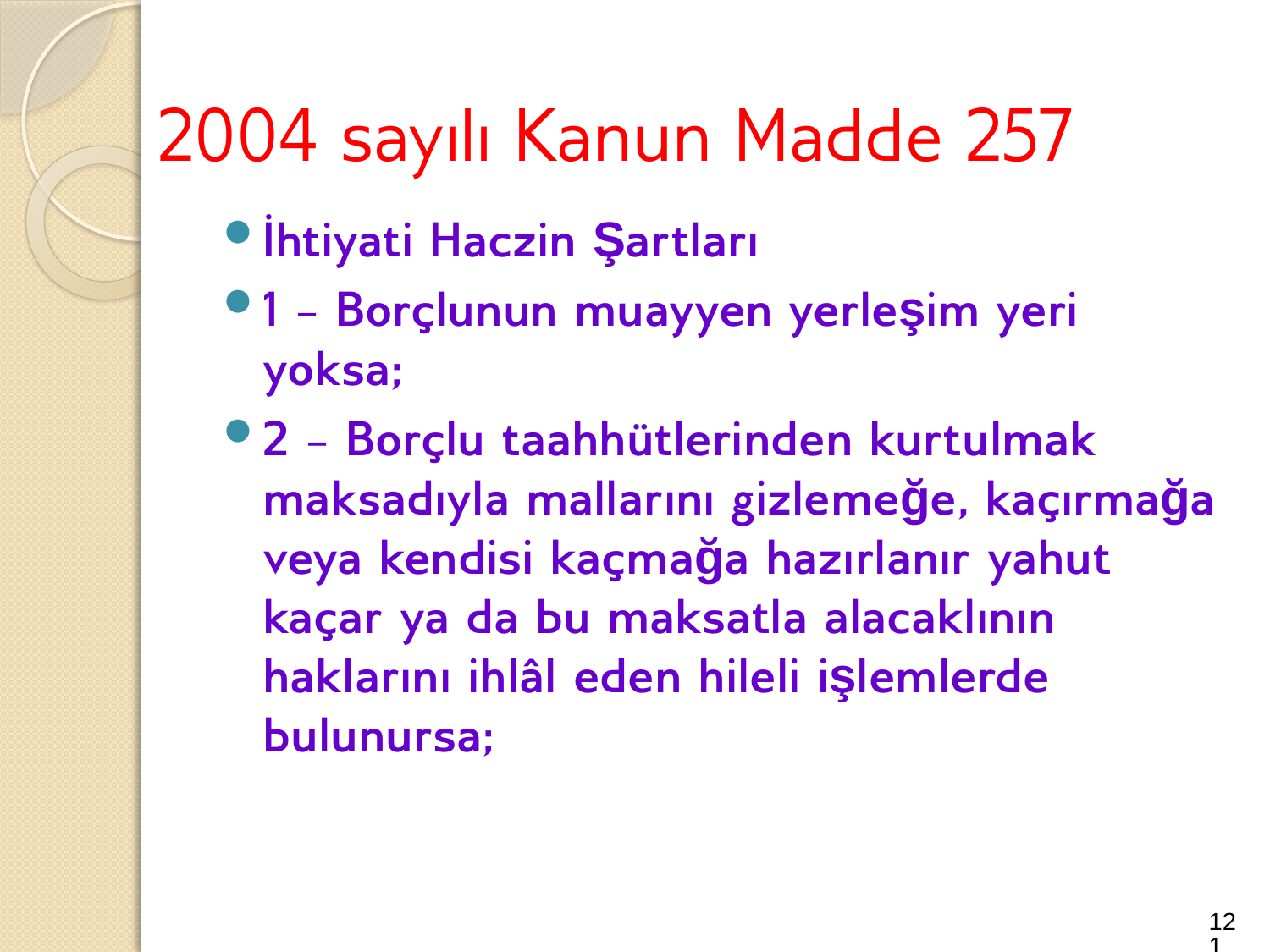

# 2004 sayılı Kanun Madde 257
İhtiyati Haczin Şartları
1 – Borçlunun muayyen yerleşim yeri yoksa;
2 – Borçlu taahhütlerinden kurtulmak maksadıyla mallarını gizlemeğe, kaçırmağa veya kendisi kaçmağa hazırlanır yahut kaçar ya da bu maksatla alacaklının haklarını ihlâl eden hileli işlemlerde bulunursa;

121